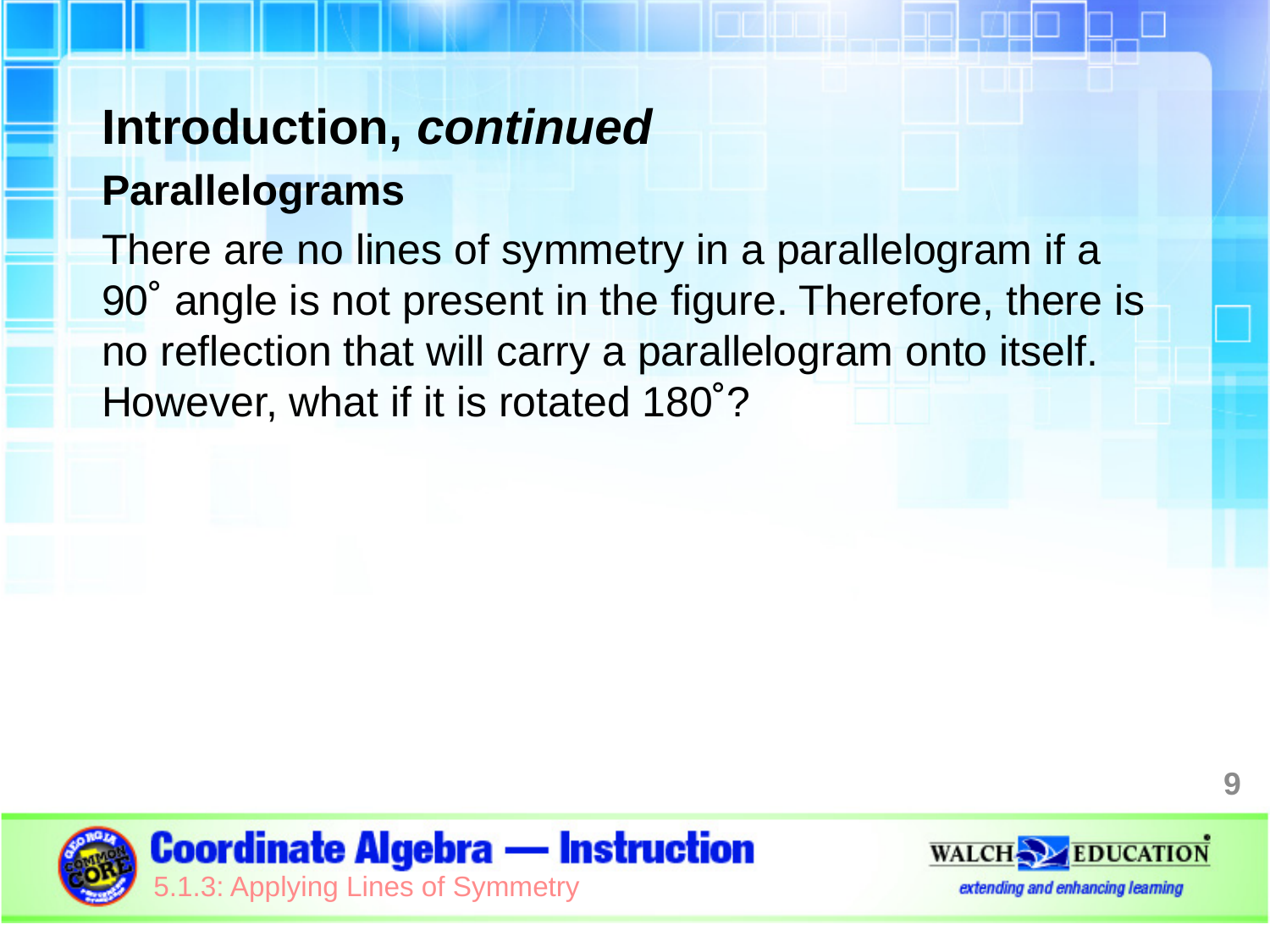

Introduction, continued
Parallelograms
There are no lines of symmetry in a parallelogram if a 90˚ angle is not present in the figure. Therefore, there is no reflection that will carry a parallelogram onto itself. However, what if it is rotated 180˚?

9
5.1.3: Applying Lines of Symmetry